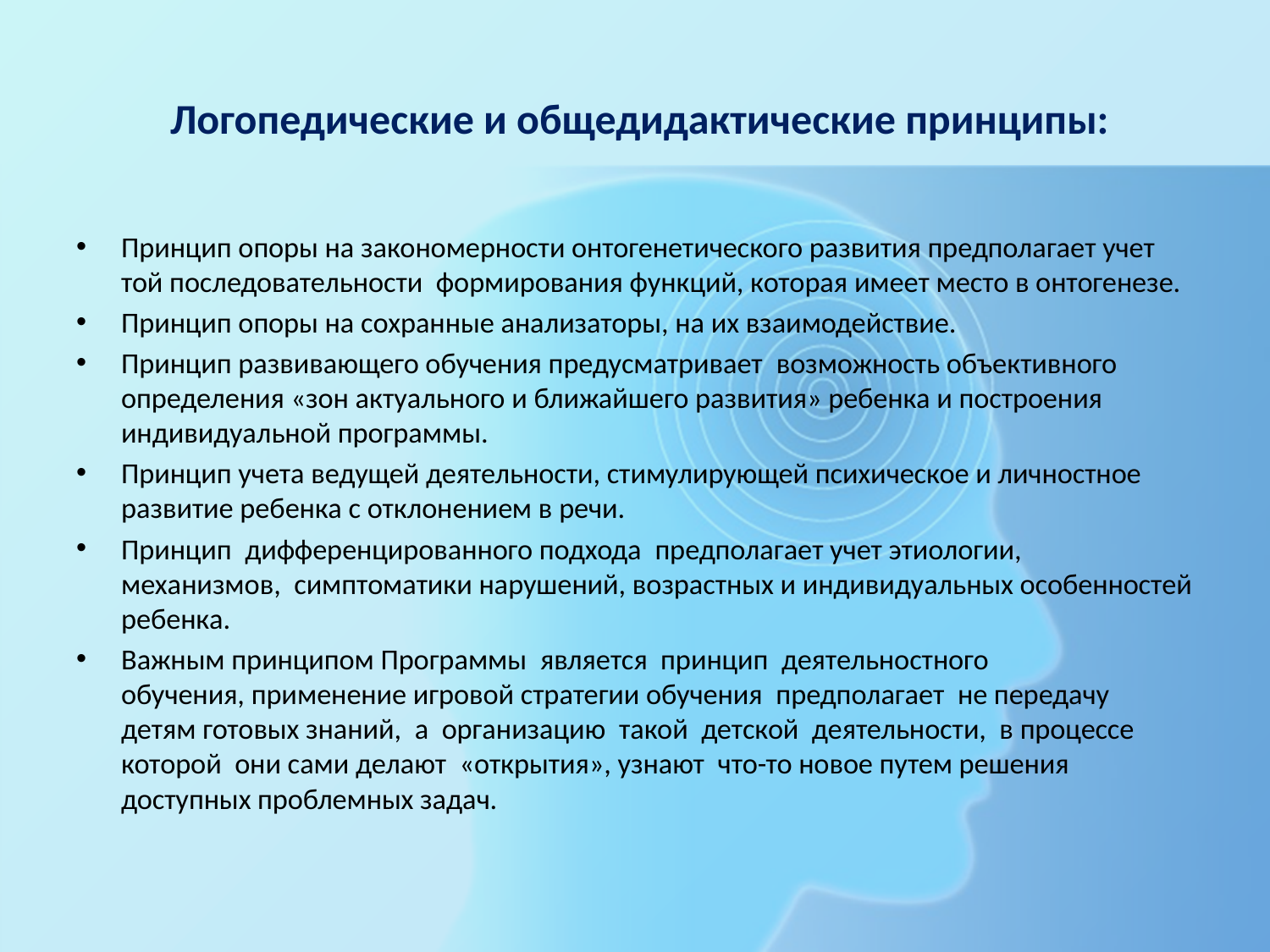

# Логопедические и общедидактические принципы:
Принцип опоры на закономерности онтогенетического развития предполагает учет той последовательности  формирования функций, которая имеет место в онтогенезе.
Принцип опоры на сохранные анализаторы, на их взаимодействие.
Принцип развивающего обучения предусматривает  возможность объективного определения «зон актуального и ближайшего развития» ребенка и построения индивидуальной программы.
Принцип учета ведущей деятельности, стимулирующей психическое и личностное развитие ребенка с отклонением в речи.
Принцип  дифференцированного подхода  предполагает учет этиологии,  механизмов,  симптоматики нарушений, возрастных и индивидуальных особенностей ребенка.
Важным принципом Программы  является  принцип  деятельностного  обучения, применение игровой стратегии обучения  предполагает  не передачу  детям готовых знаний,  а  организацию  такой  детской  деятельности,  в процессе которой  они сами делают  «открытия», узнают  что-то новое путем решения  доступных проблемных задач.